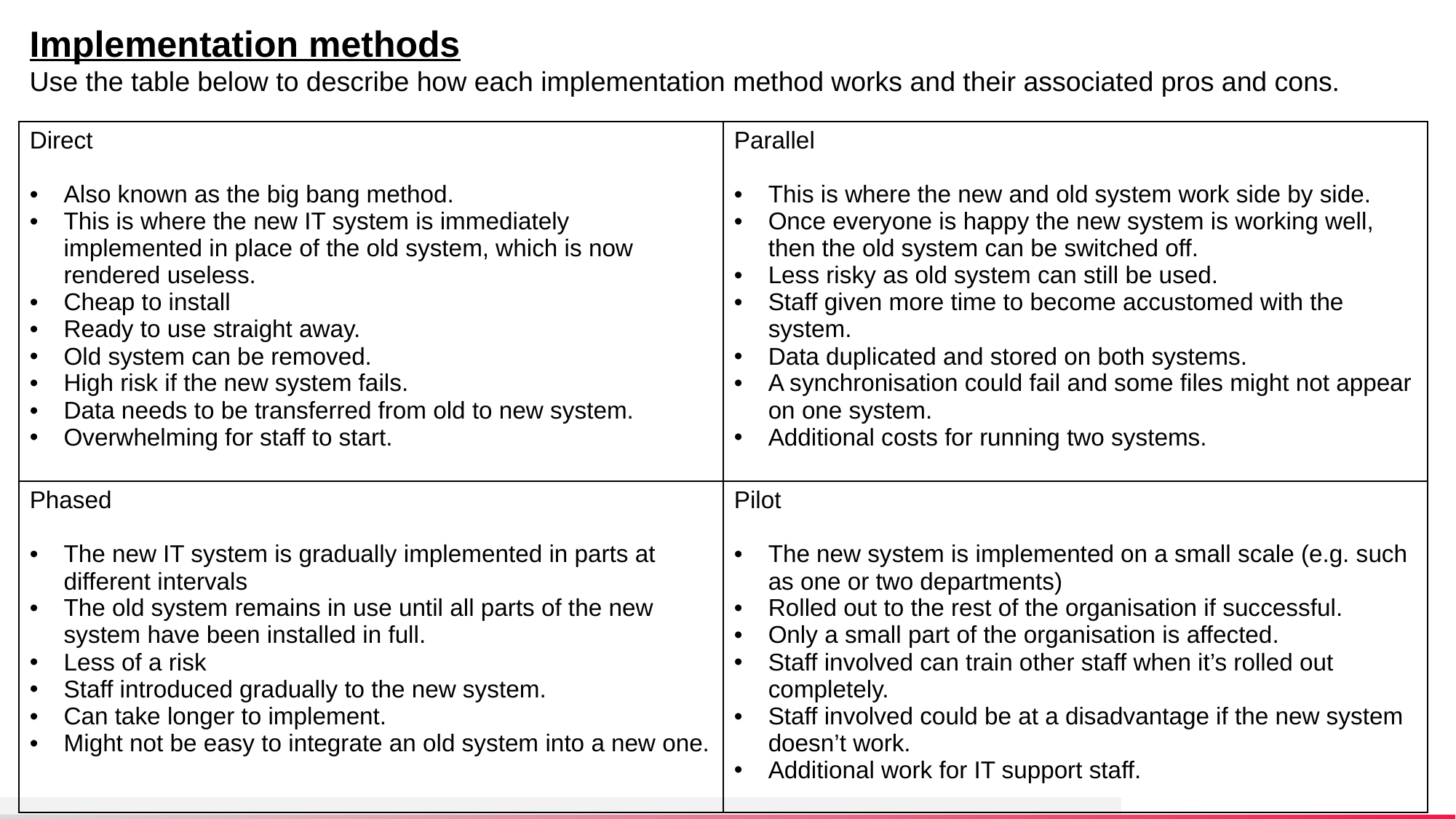

Implementation methods
Use the table below to describe how each implementation method works and their associated pros and cons.
| Direct Also known as the big bang method. This is where the new IT system is immediately implemented in place of the old system, which is now rendered useless. Cheap to install Ready to use straight away. Old system can be removed. High risk if the new system fails. Data needs to be transferred from old to new system. Overwhelming for staff to start. | Parallel This is where the new and old system work side by side. Once everyone is happy the new system is working well, then the old system can be switched off. Less risky as old system can still be used. Staff given more time to become accustomed with the system. Data duplicated and stored on both systems. A synchronisation could fail and some files might not appear on one system. Additional costs for running two systems. |
| --- | --- |
| Phased The new IT system is gradually implemented in parts at different intervals The old system remains in use until all parts of the new system have been installed in full. Less of a risk Staff introduced gradually to the new system. Can take longer to implement. Might not be easy to integrate an old system into a new one. | Pilot The new system is implemented on a small scale (e.g. such as one or two departments) Rolled out to the rest of the organisation if successful. Only a small part of the organisation is affected. Staff involved can train other staff when it’s rolled out completely. Staff involved could be at a disadvantage if the new system doesn’t work. Additional work for IT support staff. |